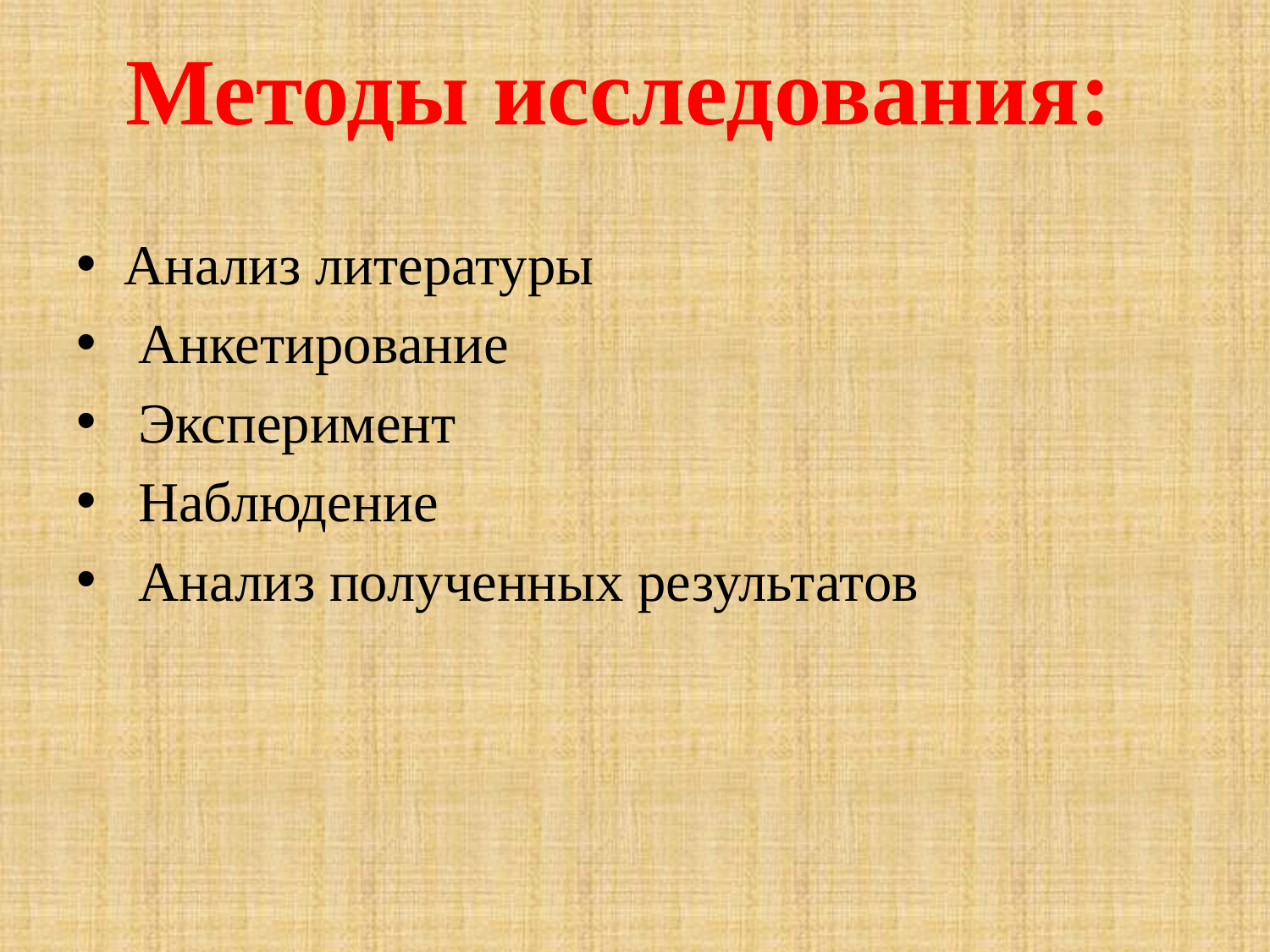

# Методы исследования:
Анализ литературы
 Анкетирование
 Эксперимент
 Наблюдение
 Анализ полученных результатов